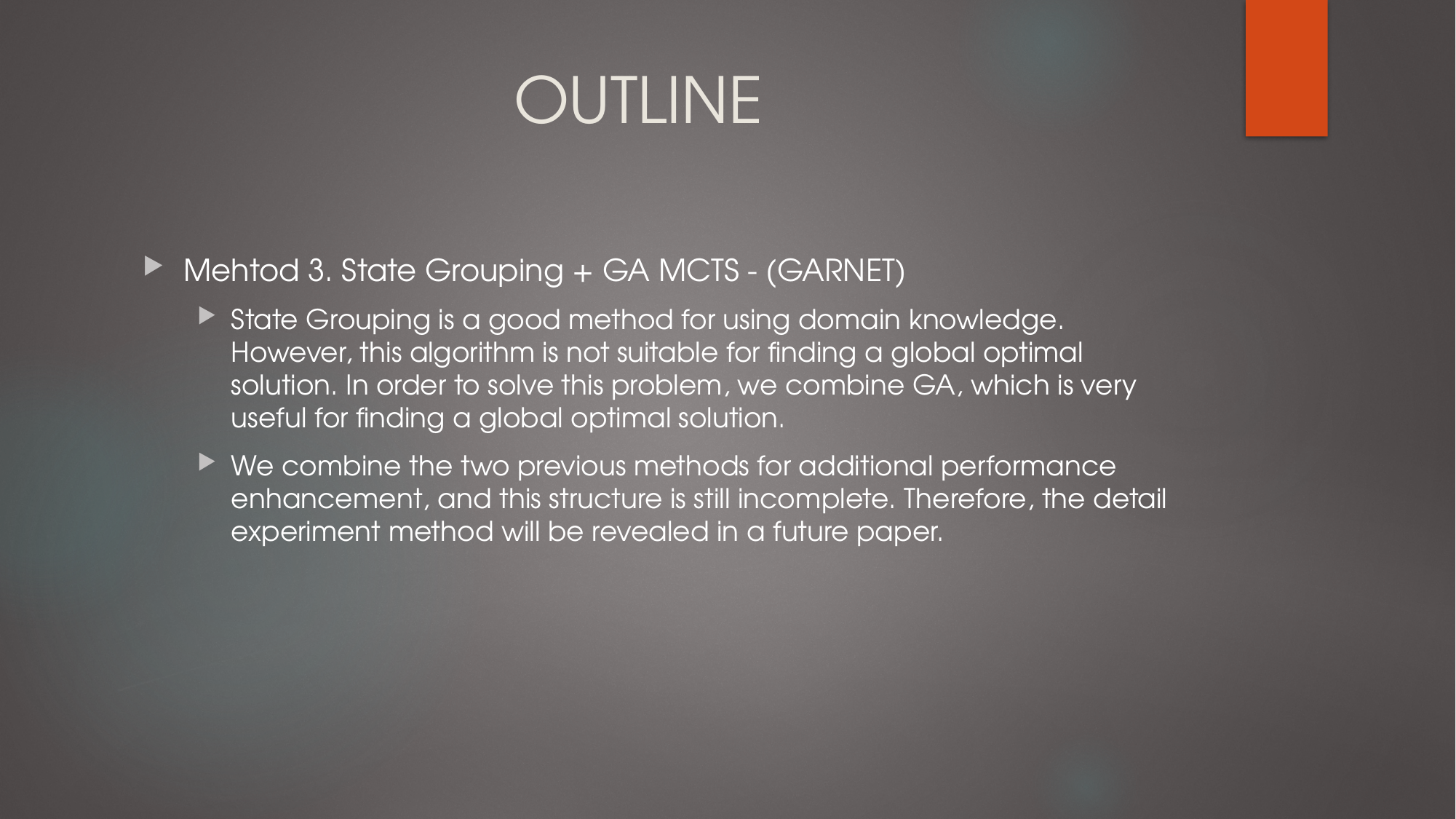

# OUTLINE
Mehtod 3. State Grouping + GA MCTS - (GARNET)
State Grouping is a good method for using domain knowledge. However, this algorithm is not suitable for finding a global optimal solution. In order to solve this problem, we combine GA, which is very useful for finding a global optimal solution.
We combine the two previous methods for additional performance enhancement, and this structure is still incomplete. Therefore, the detail experiment method will be revealed in a future paper.